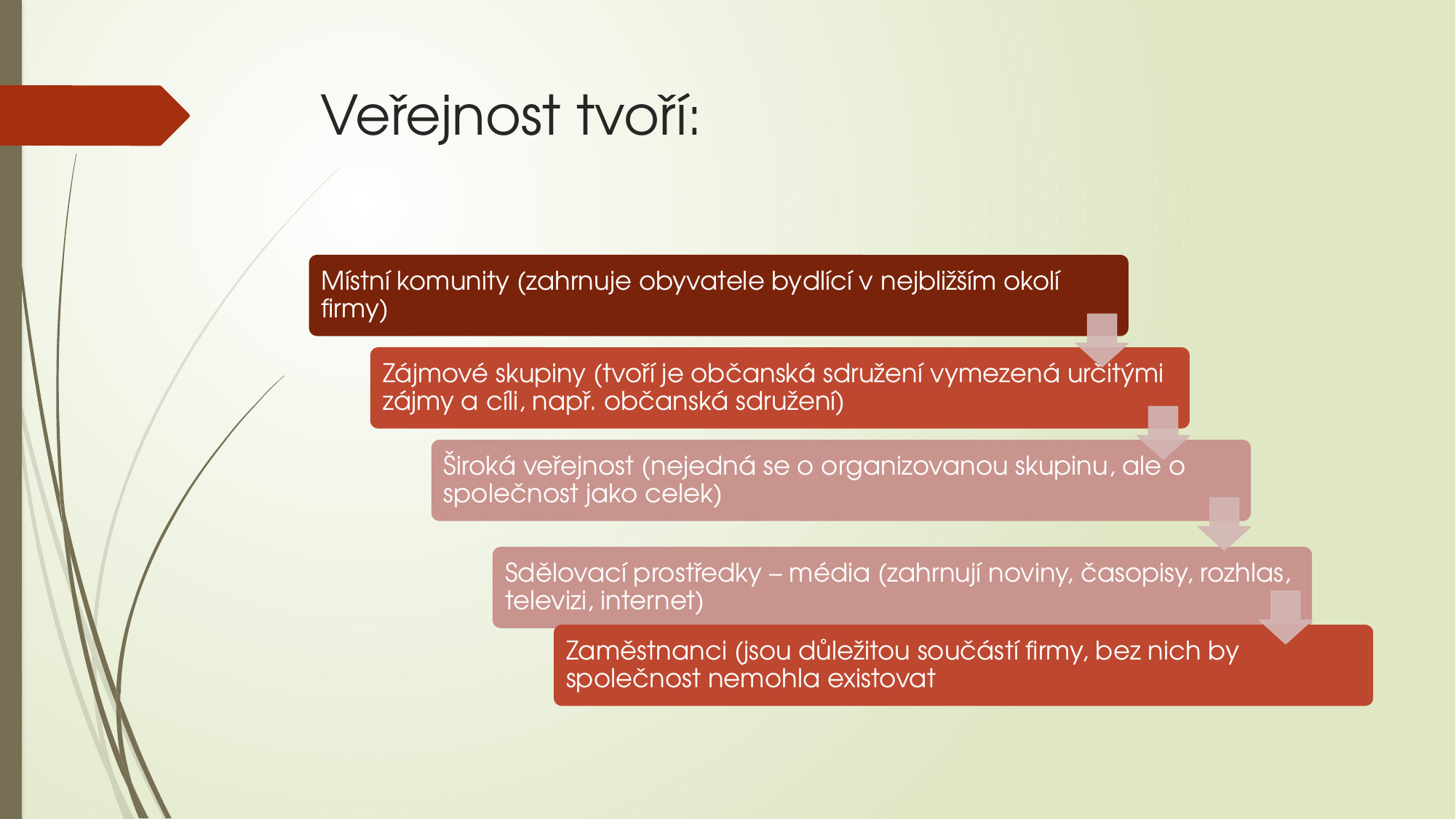

# Veřejnost tvoří:
Místní komunity (zahrnuje obyvatele bydlící v nejbližším okolí firmy)
Zájmové skupiny (tvoří je občanská sdružení vymezená určitými zájmy a cíli, např. občanská sdružení)
Široká veřejnost (nejedná se o organizovanou skupinu, ale o společnost jako celek)
Sdělovací prostředky – média (zahrnují noviny, časopisy, rozhlas, televizi, internet)
Zaměstnanci (jsou důležitou součástí firmy, bez nich by společnost nemohla existovat